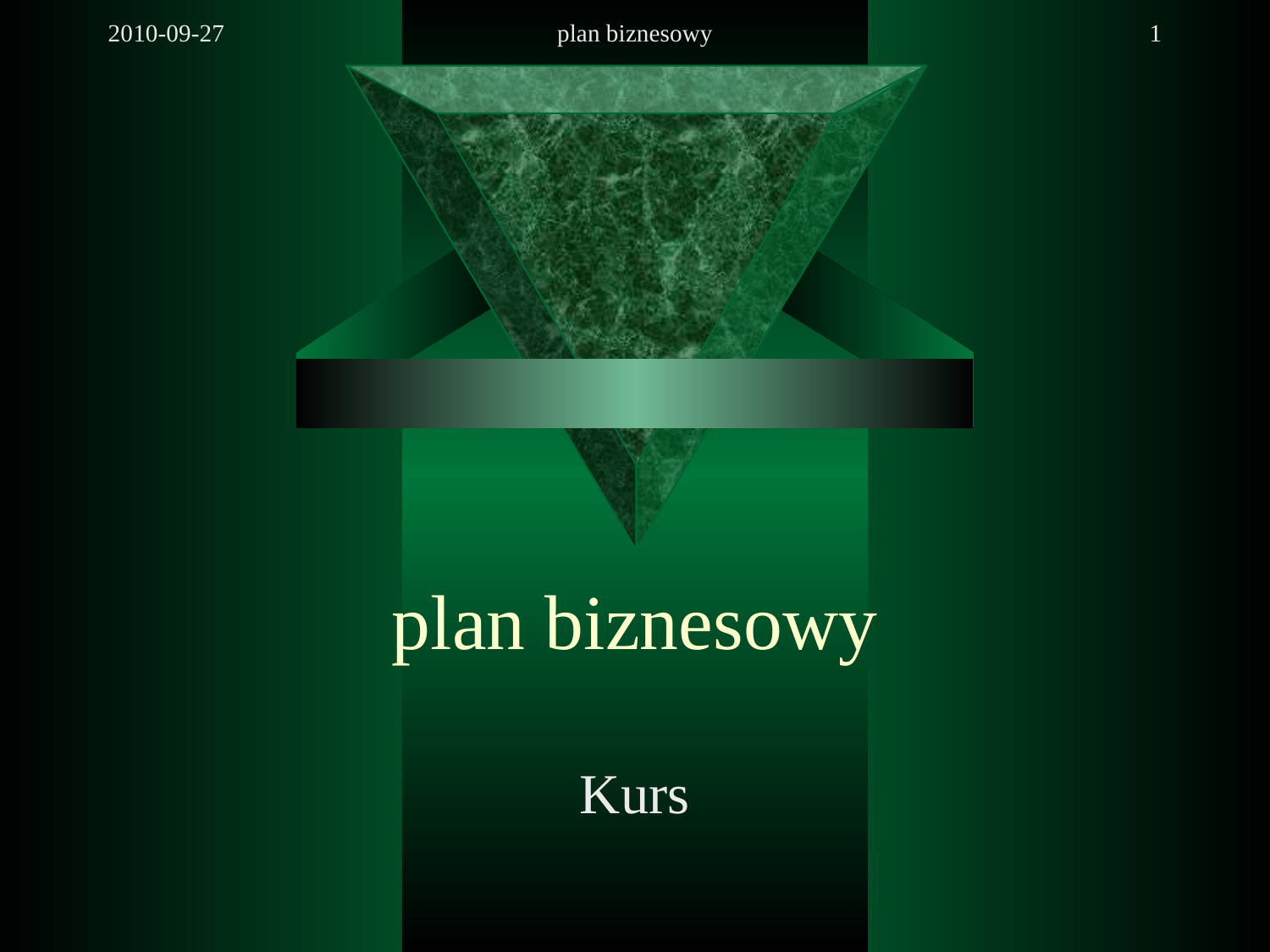

2010-09-27
plan biznesowy
1
# plan biznesowy
Kurs